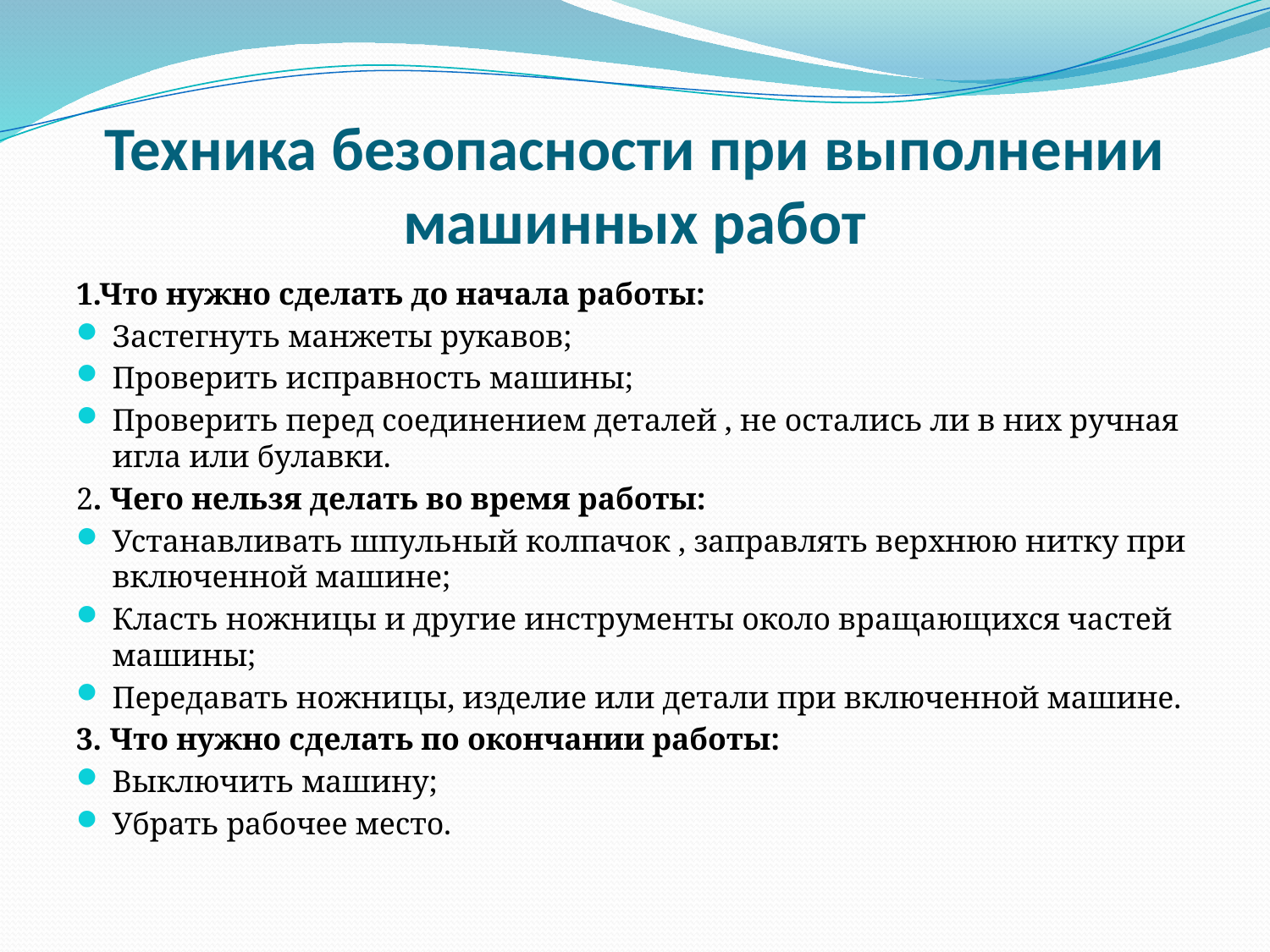

# Техника безопасности при выполнении машинных работ
1.Что нужно сделать до начала работы:
Застегнуть манжеты рукавов;
Проверить исправность машины;
Проверить перед соединением деталей , не остались ли в них ручная игла или булавки.
2. Чего нельзя делать во время работы:
Устанавливать шпульный колпачок , заправлять верхнюю нитку при включенной машине;
Класть ножницы и другие инструменты около вращающихся частей машины;
Передавать ножницы, изделие или детали при включенной машине.
3. Что нужно сделать по окончании работы:
Выключить машину;
Убрать рабочее место.